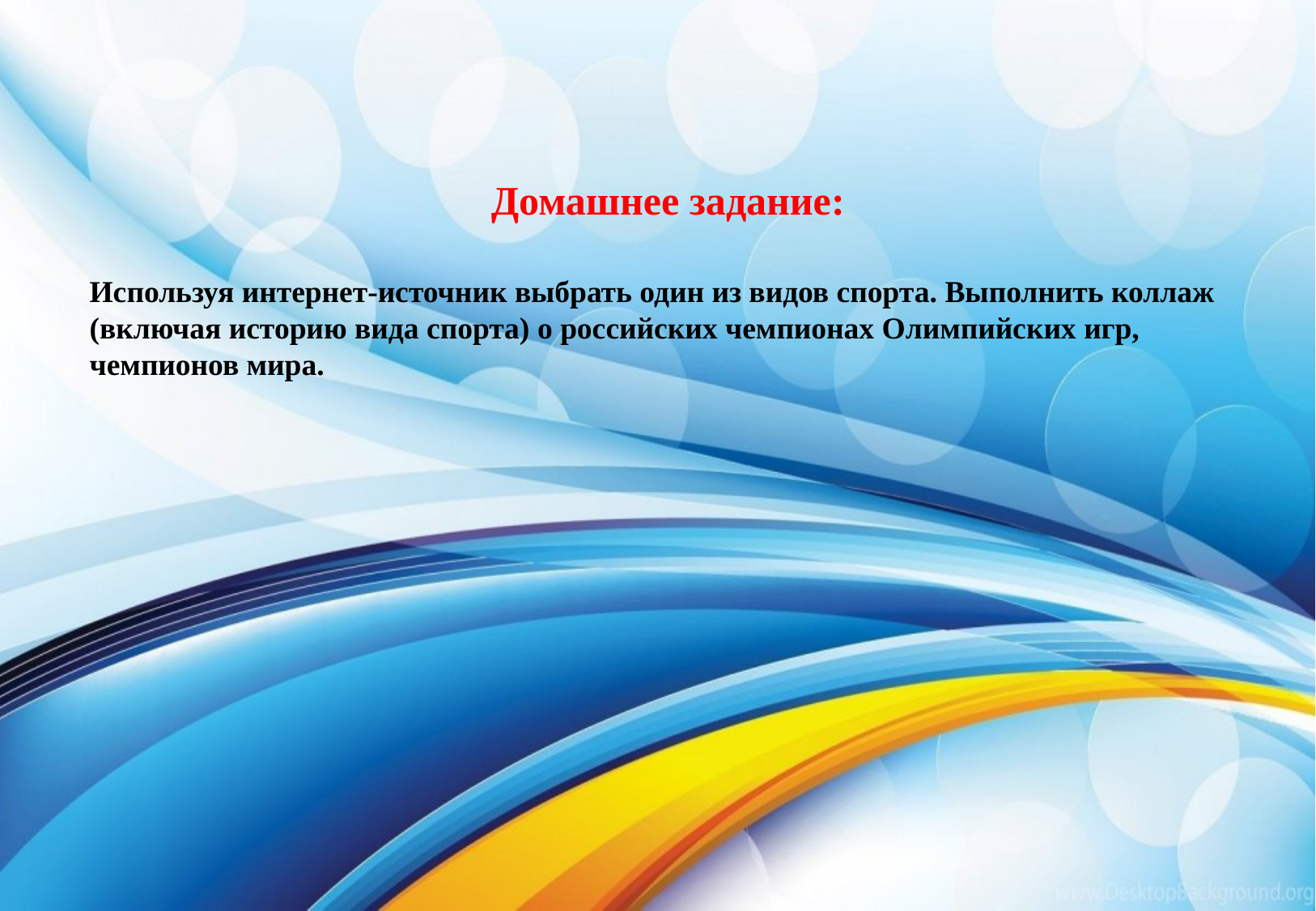

Домашнее задание:

Используя интернет-источник выбрать один из видов спорта. Выполнить коллаж (включая историю вида спорта) о российских чемпионах Олимпийских игр, чемпионов мира.